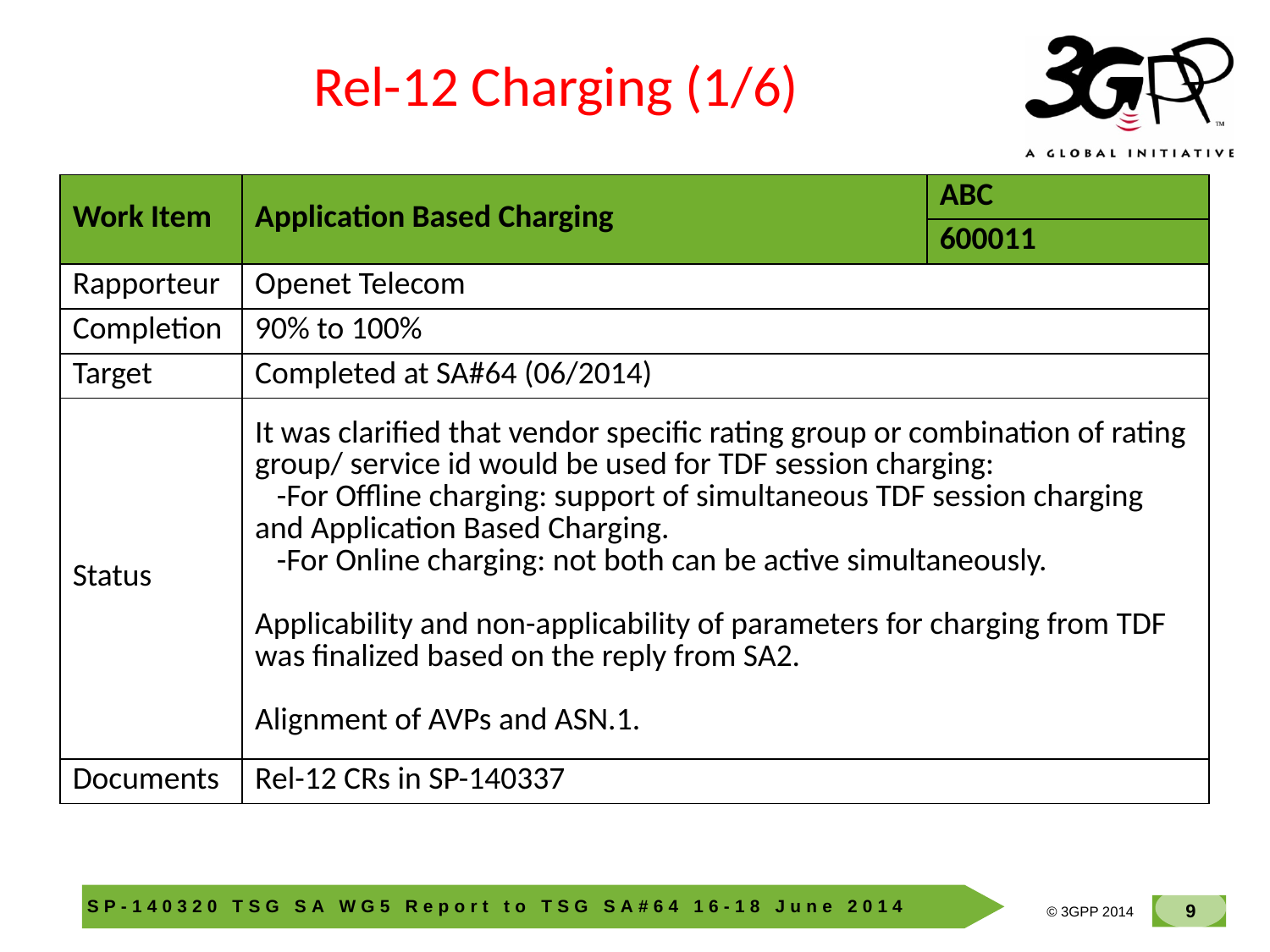

Rel-12 Charging (1/6)
| Work Item | Application Based Charging | ABC |
| --- | --- | --- |
|  |  | 600011 |
| Rapporteur | Openet Telecom |  |
| Completion | 90% to 100% |  |
| Target | Completed at SA#64 (06/2014) |  |
| Status | It was clarified that vendor specific rating group or combination of rating group/ service id would be used for TDF session charging: -For Offline charging: support of simultaneous TDF session charging and Application Based Charging. -For Online charging: not both can be active simultaneously. Applicability and non-applicability of parameters for charging from TDF was finalized based on the reply from SA2. Alignment of AVPs and ASN.1. |  |
| Documents | Rel-12 CRs in SP-140337 |  |